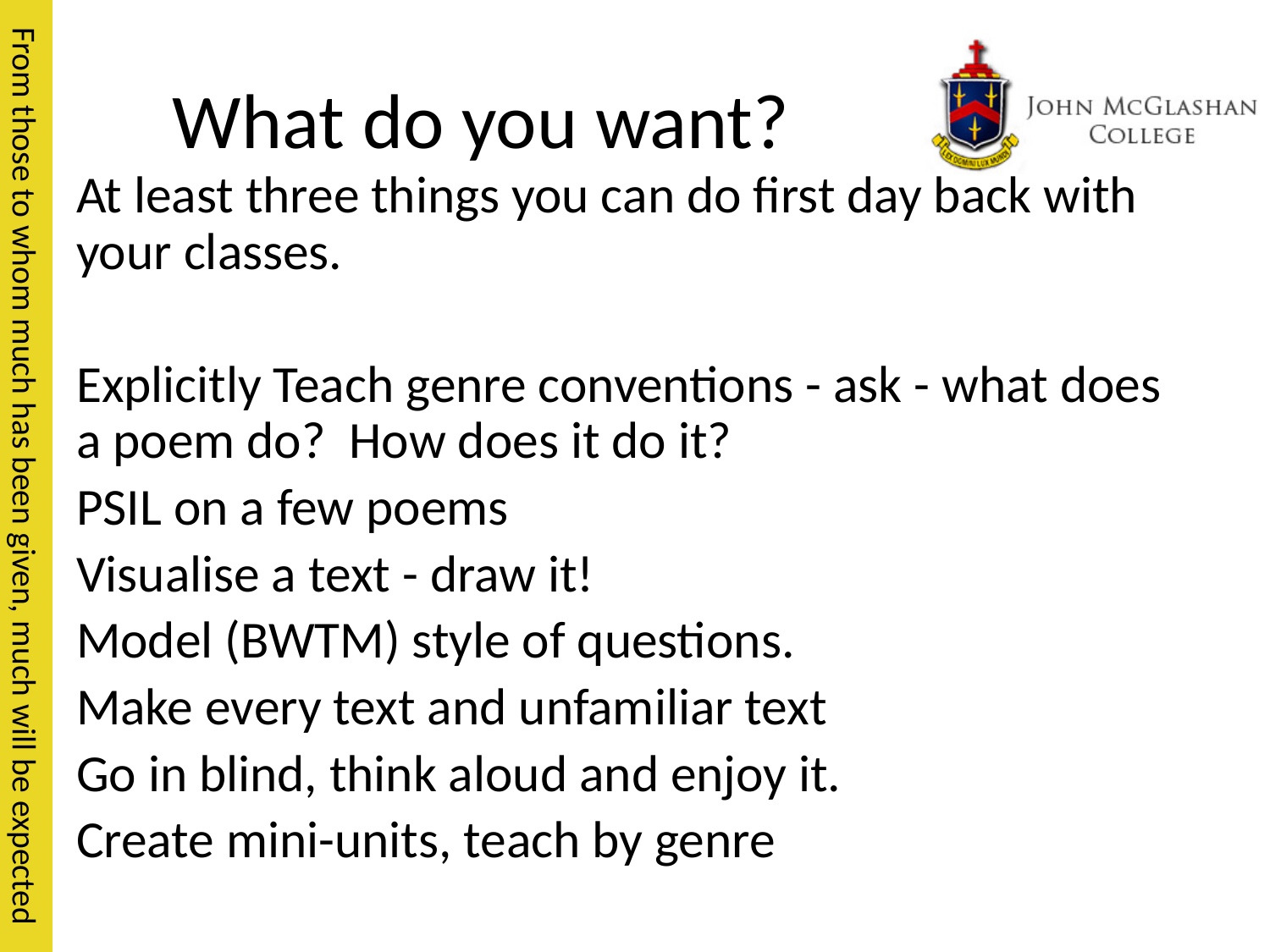

# What do you want?
At least three things you can do first day back with your classes.

Explicitly Teach genre conventions - ask - what does a poem do?  How does it do it?
PSIL on a few poems
Visualise a text - draw it!
Model (BWTM) style of questions.
Make every text and unfamiliar text
Go in blind, think aloud and enjoy it.
Create mini-units, teach by genre